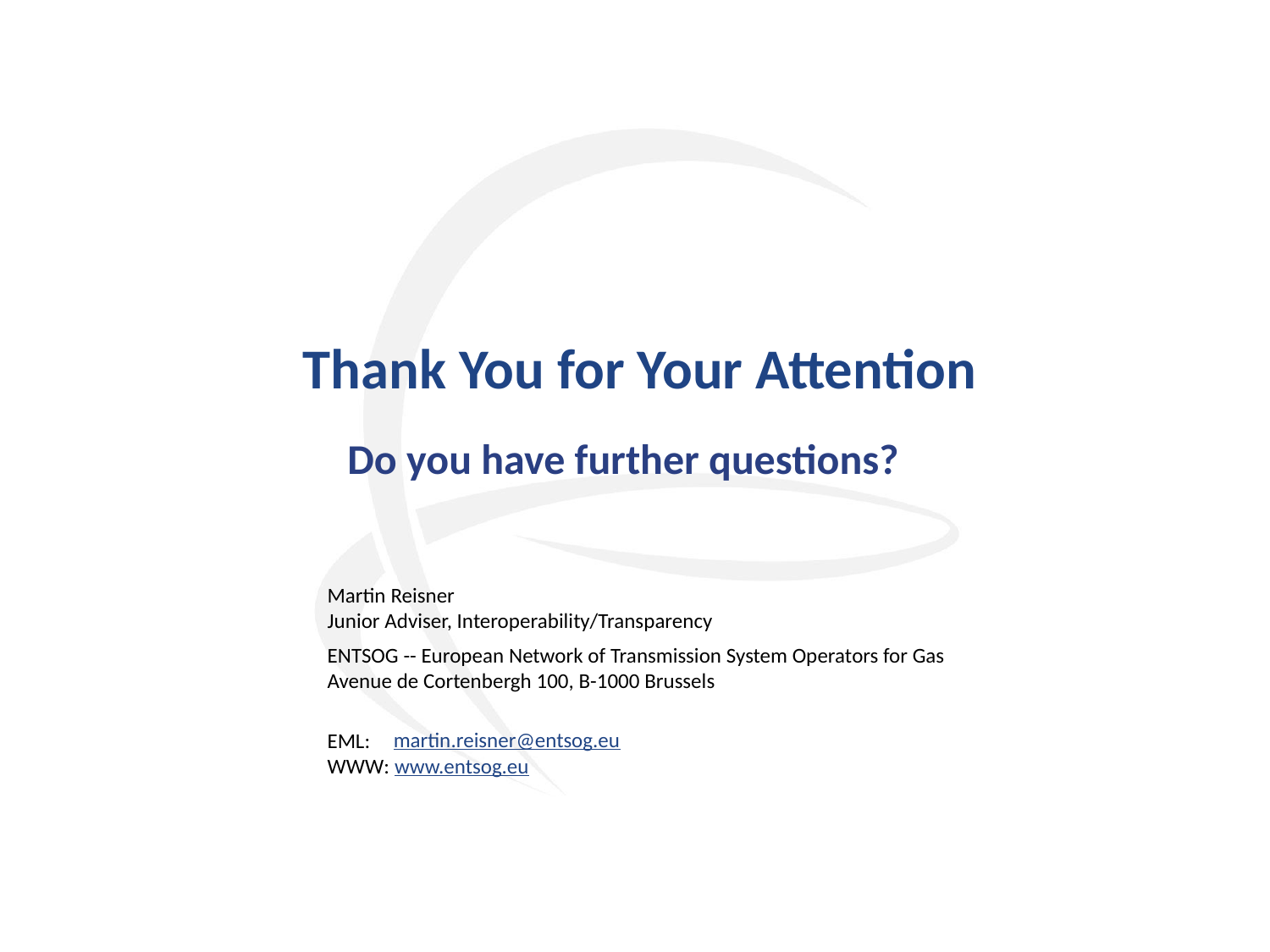

Do you have further questions?
# Martin Reisner Junior Adviser, Interoperability/Transparency
martin.reisner@entsog.eu